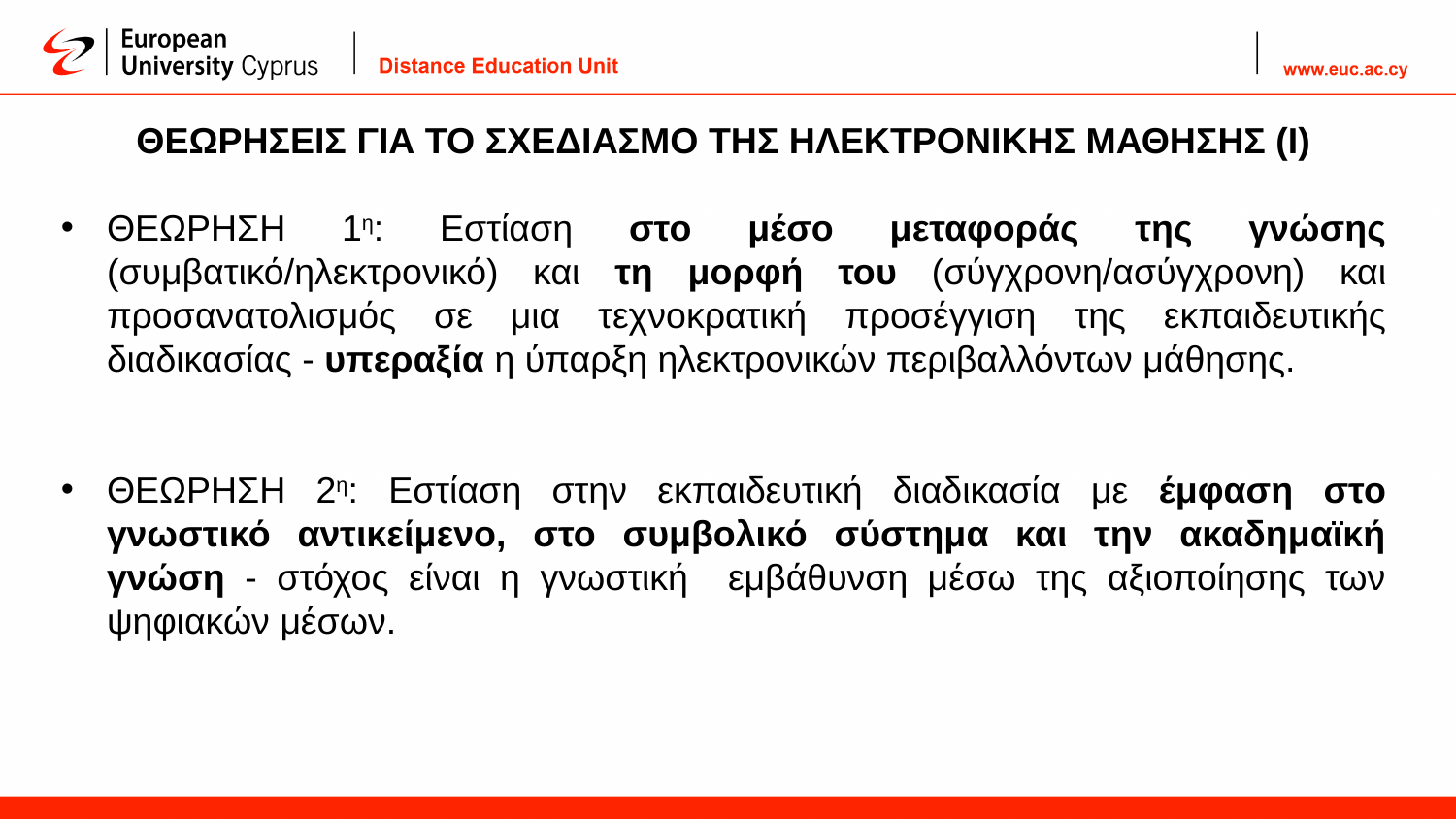

ΘΕΩΡΗΣΕΙΣ ΓΙΑ ΤΟ ΣΧΕΔΙΑΣΜΟ ΤΗΣ ΗΛΕΚΤΡΟΝΙΚΗΣ ΜΑΘΗΣΗΣ (Ι)

ΘΕΩΡΗΣΗ 1η: Εστίαση στο μέσο μεταφοράς της γνώσης (συμβατικό/ηλεκτρονικό) και τη μορφή του (σύγχρονη/ασύγχρονη) και προσανατολισμός σε μια τεχνοκρατική προσέγγιση της εκπαιδευτικής διαδικασίας - υπεραξία η ύπαρξη ηλεκτρονικών περιβαλλόντων μάθησης.

ΘΕΩΡΗΣΗ 2η: Εστίαση στην εκπαιδευτική διαδικασία με έμφαση στο γνωστικό αντικείμενο, στο συμβολικό σύστημα και την ακαδημαϊκή γνώση - στόχος είναι η γνωστική  εμβάθυνση μέσω της αξιοποίησης των ψηφιακών μέσων.